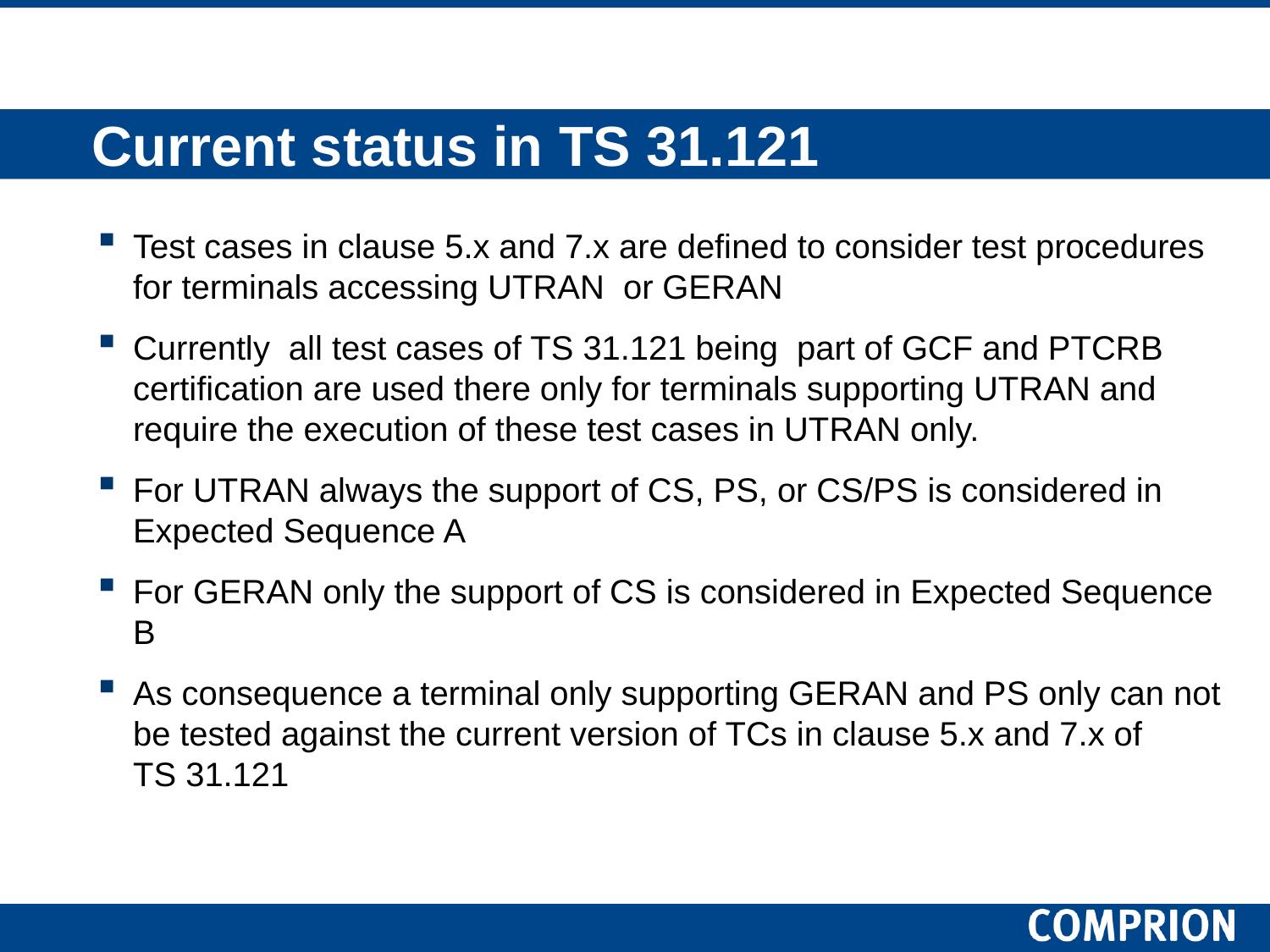

# Current status in TS 31.121
Test cases in clause 5.x and 7.x are defined to consider test procedures for terminals accessing UTRAN  or GERAN
Currently  all test cases of TS 31.121 being  part of GCF and PTCRB certification are used there only for terminals supporting UTRAN and require the execution of these test cases in UTRAN only.
For UTRAN always the support of CS, PS, or CS/PS is considered in
Expected Sequence A
For GERAN only the support of CS is considered in Expected Sequence B
As consequence a terminal only supporting GERAN and PS only can not be tested against the current version of TCs in clause 5.x and 7.x of
TS 31.121